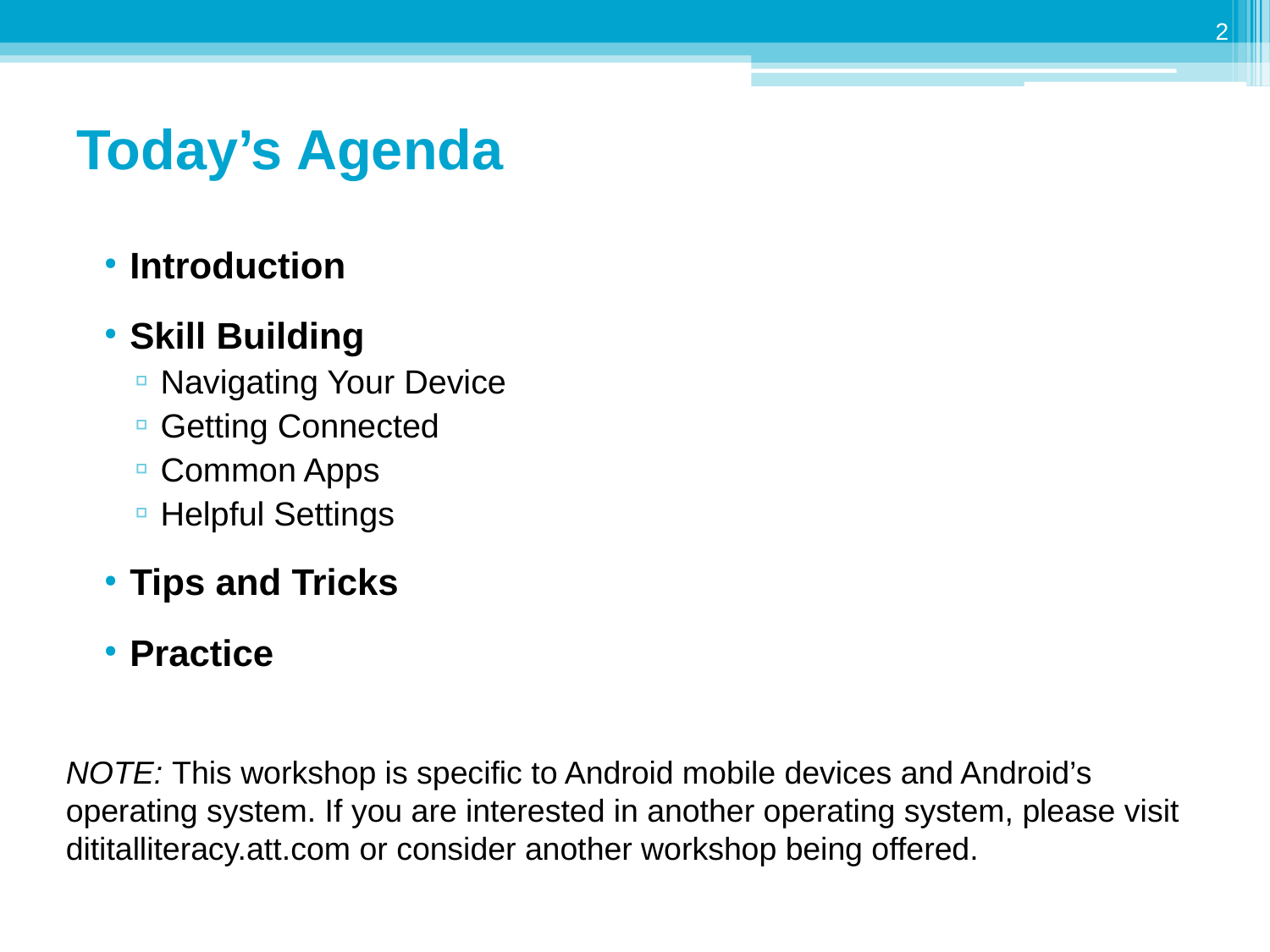

2
# Today’s Agenda
Introduction
Skill Building
Navigating Your Device
Getting Connected
Common Apps
Helpful Settings
Tips and Tricks
Practice
NOTE: This workshop is specific to Android mobile devices and Android’s operating system. If you are interested in another operating system, please visit dititalliteracy.att.com or consider another workshop being offered.